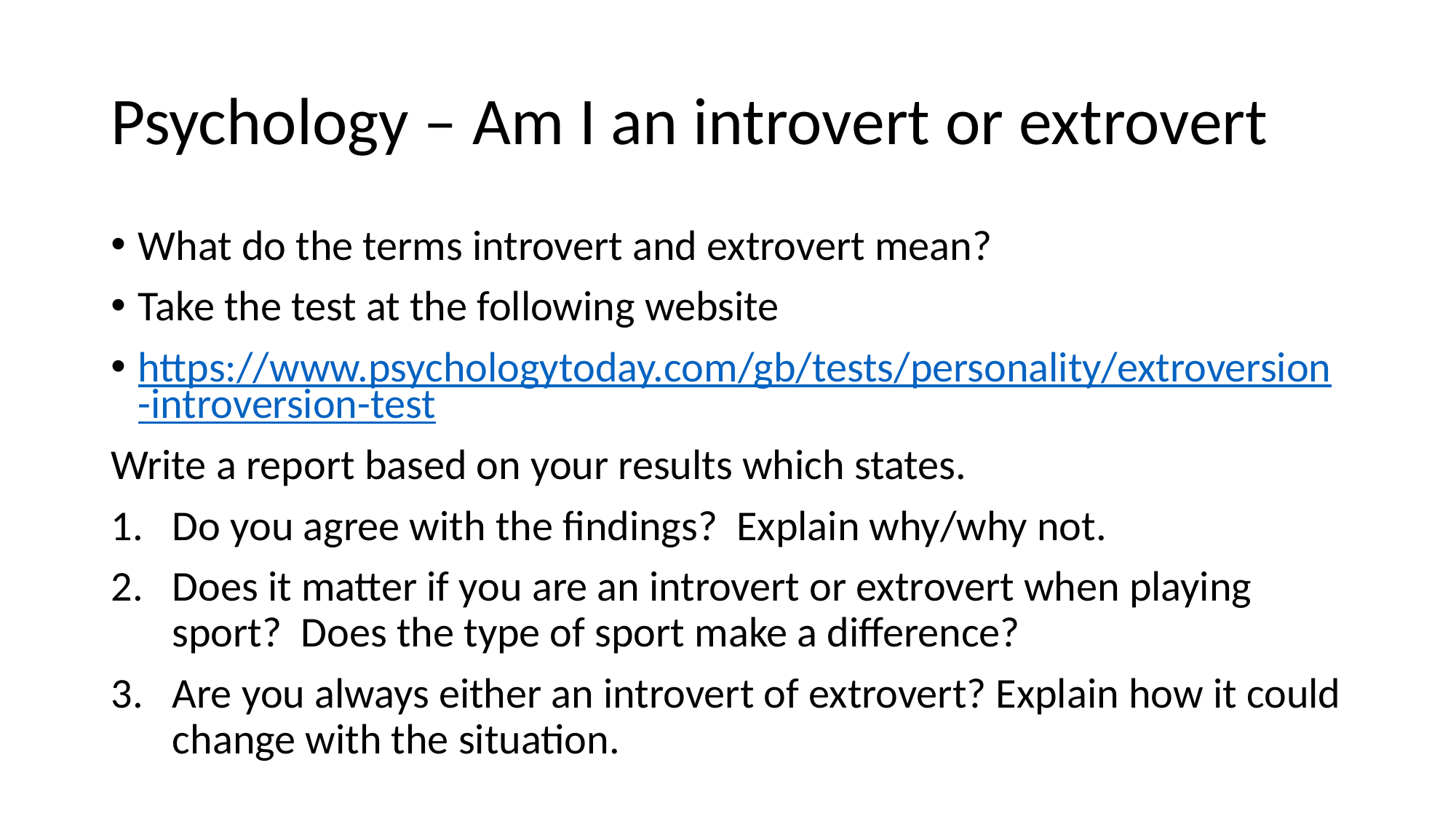

# Psychology – Am I an introvert or extrovert
What do the terms introvert and extrovert mean?
Take the test at the following website
https://www.psychologytoday.com/gb/tests/personality/extroversion-introversion-test
Write a report based on your results which states.
Do you agree with the findings?  Explain why/why not.
Does it matter if you are an introvert or extrovert when playing sport?  Does the type of sport make a difference?
Are you always either an introvert of extrovert? Explain how it could change with the situation.